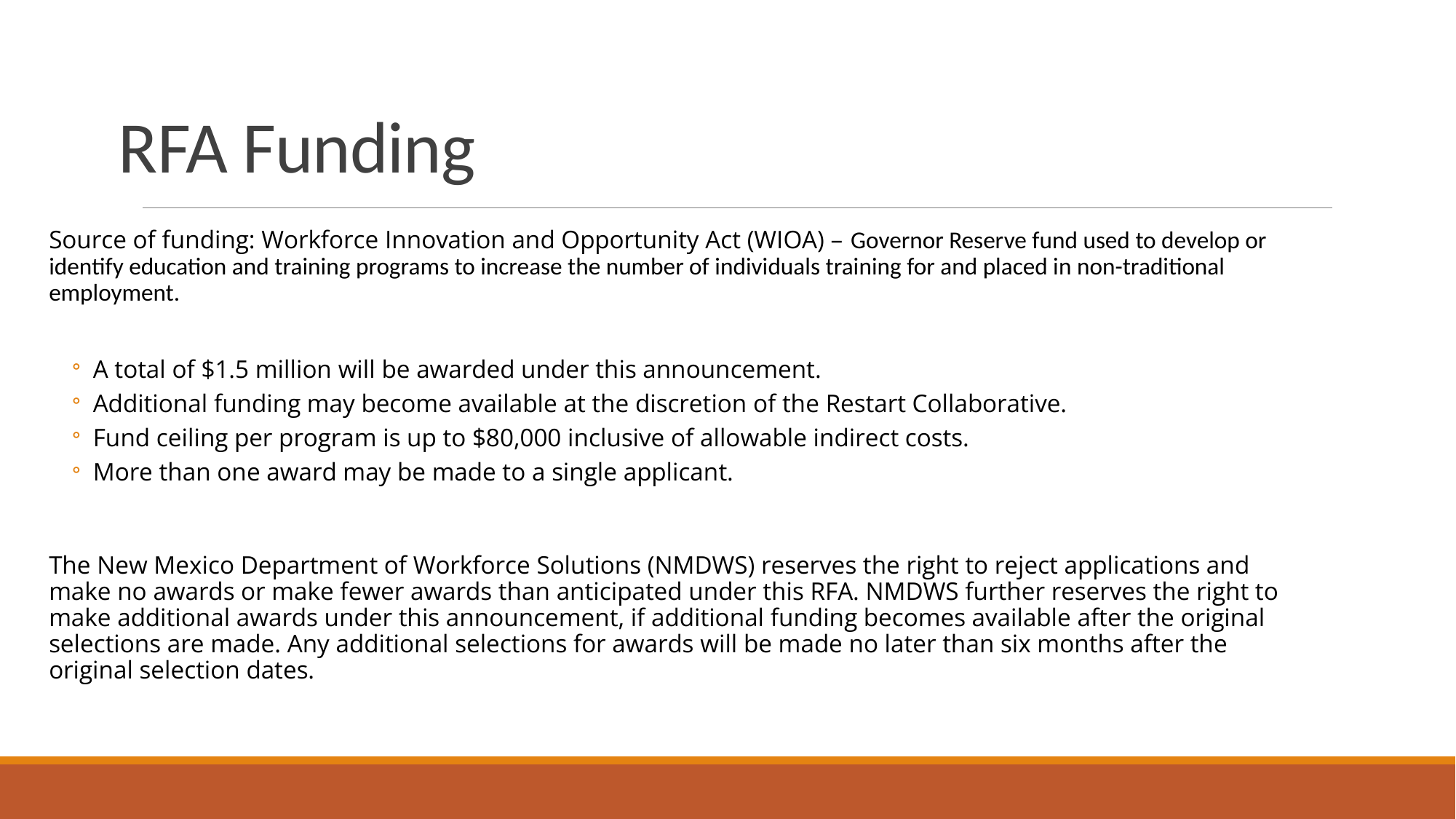

# RFA Funding
Source of funding: Workforce Innovation and Opportunity Act (WIOA) – Governor Reserve fund used to develop or identify education and training programs to increase the number of individuals training for and placed in non-traditional employment.

A total of $1.5 million will be awarded under this announcement.
Additional funding may become available at the discretion of the Restart Collaborative.
Fund ceiling per program is up to $80,000 inclusive of allowable indirect costs.
More than one award may be made to a single applicant.

The New Mexico Department of Workforce Solutions (NMDWS) reserves the right to reject applications and make no awards or make fewer awards than anticipated under this RFA. NMDWS further reserves the right to make additional awards under this announcement, if additional funding becomes available after the original selections are made. Any additional selections for awards will be made no later than six months after the original selection dates.